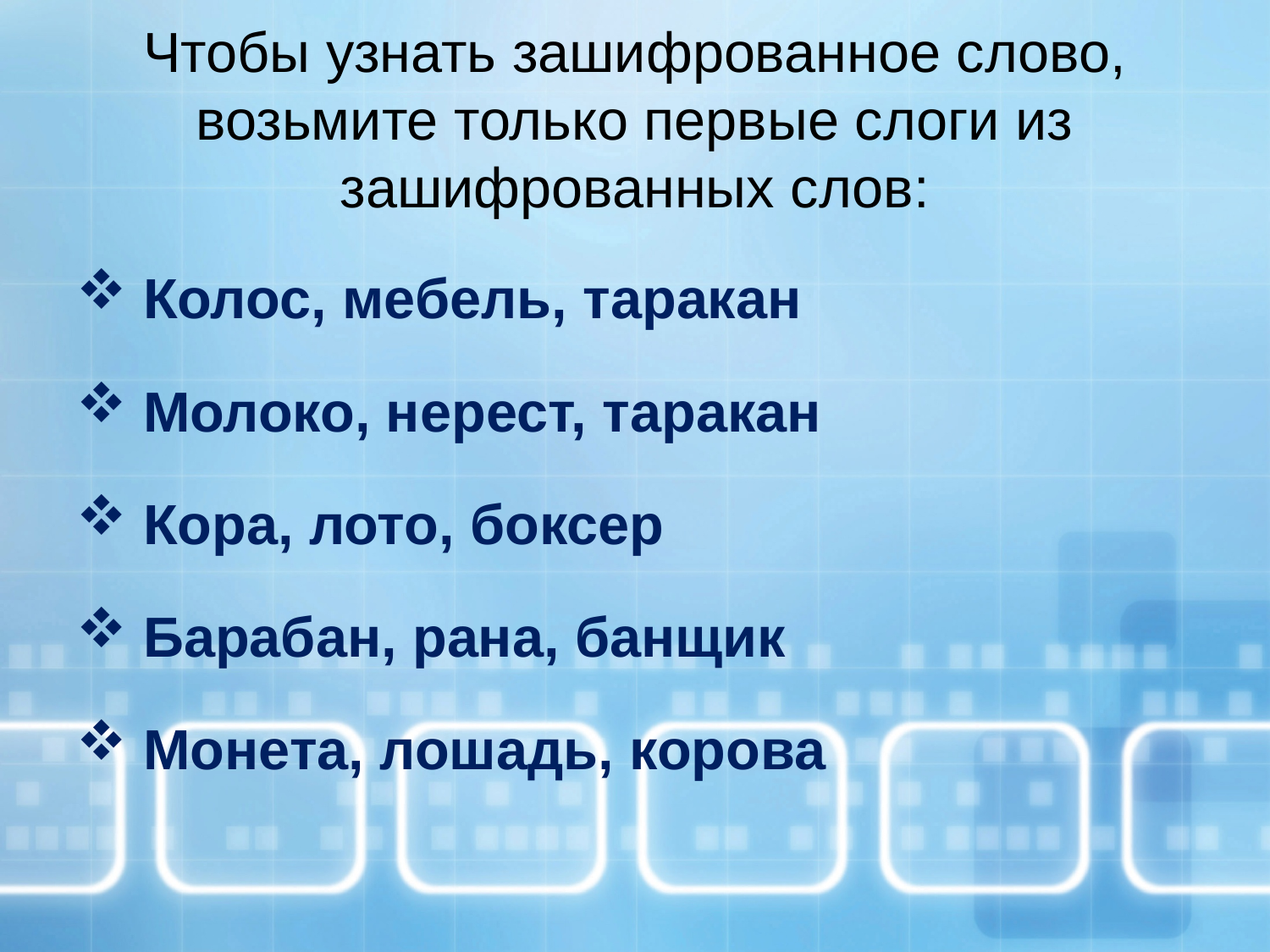

# Чтобы узнать зашифрованное слово, возьмите только первые слоги из зашифрованных слов:
 Колос, мебель, таракан
 Молоко, нерест, таракан
 Кора, лото, боксер
 Барабан, рана, банщик
 Монета, лошадь, корова